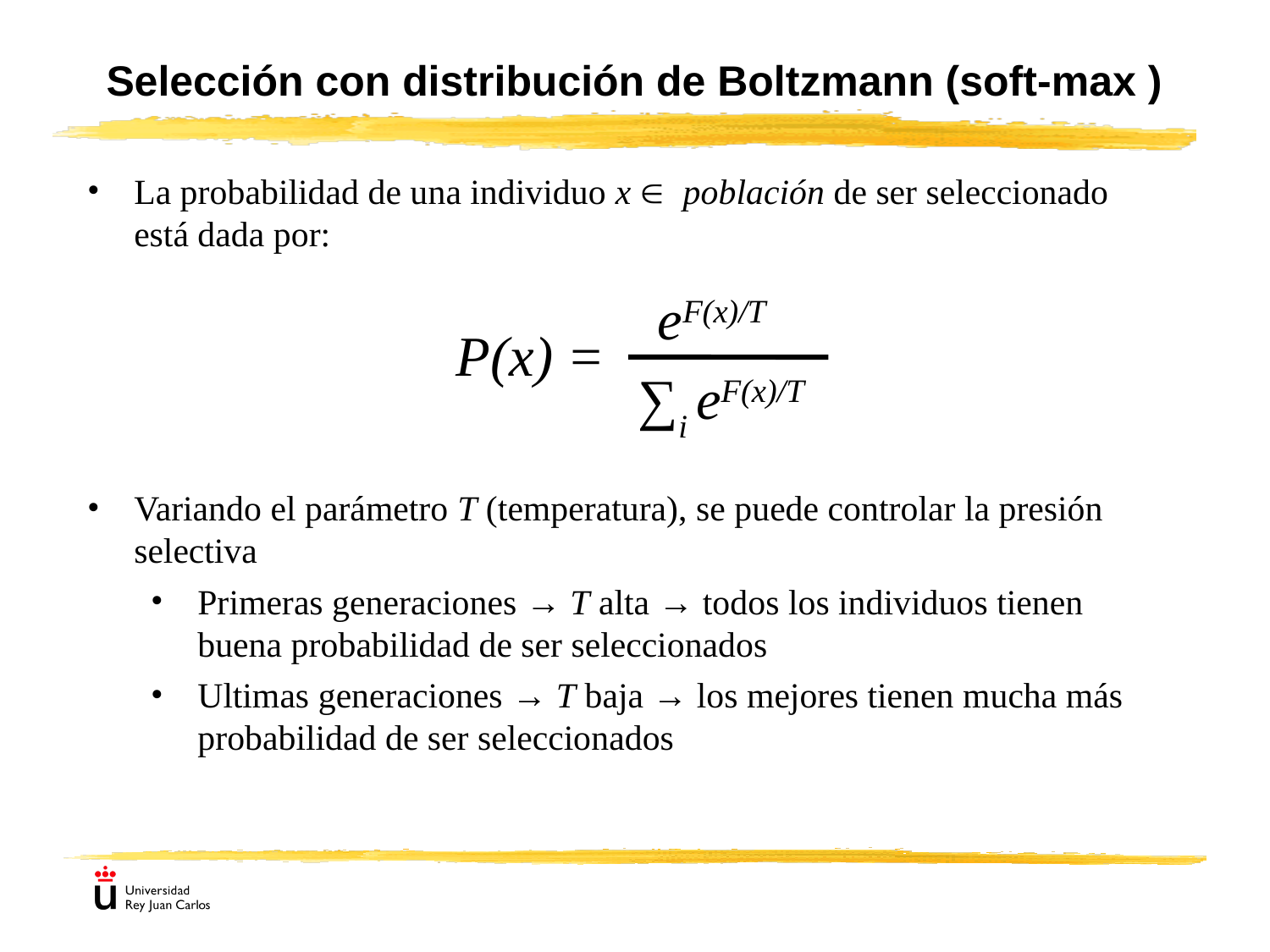

# Selección con distribución de Boltzmann (soft-max )
La probabilidad de una individuo x ∈ población de ser seleccionado está dada por:
eF(x)/T‏
P(x) =
∑i eF(x)/T‏

Variando el parámetro T (temperatura), se puede controlar la presión selectiva
Primeras generaciones → T alta → todos los individuos tienen buena probabilidad de ser seleccionados
Ultimas generaciones → T baja → los mejores tienen mucha más probabilidad de ser seleccionados